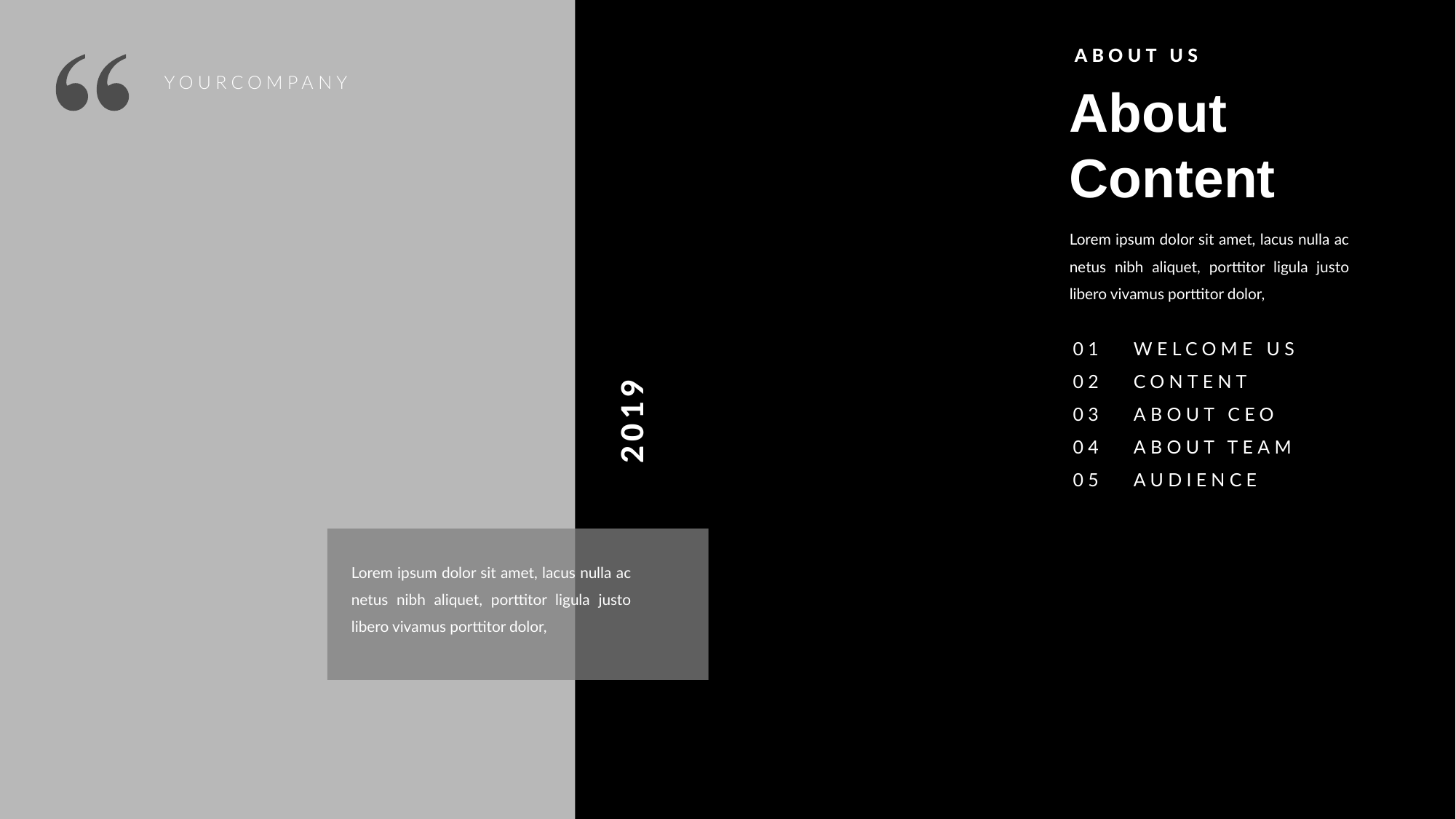

ABOUT US

YOURCOMPANY
About
Content

Lorem ipsum dolor sit amet, lacus nulla ac netus nibh aliquet, porttitor ligula justo libero vivamus porttitor dolor,
2019
01
02
03
04
05
WELCOME US
CONTENT
ABOUT CEO
ABOUT TEAM
AUDIENCE

Lorem ipsum dolor sit amet, lacus nulla ac netus nibh aliquet, porttitor ligula justo libero vivamus porttitor dolor,